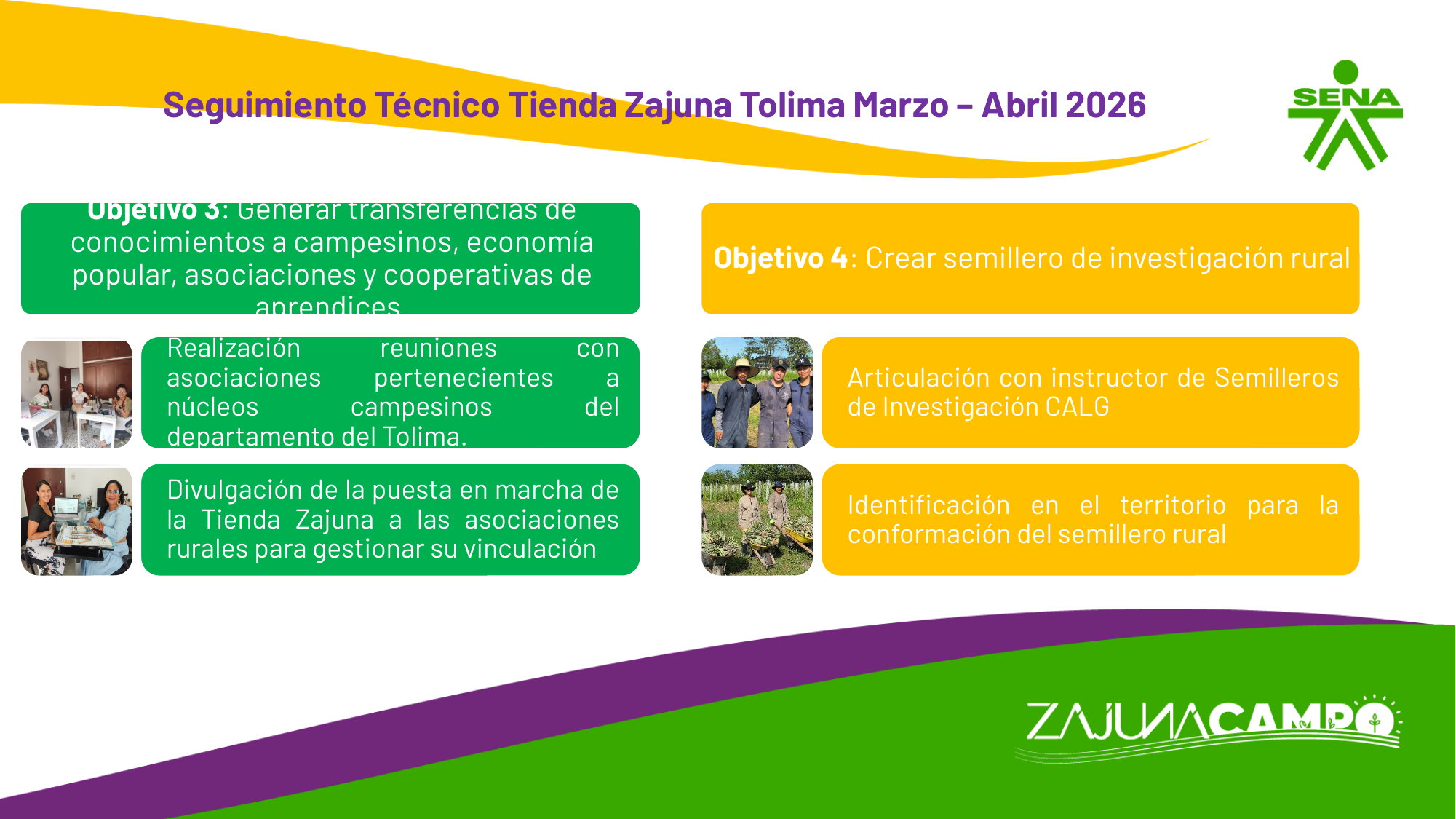

Seguimiento Técnico Tienda Zajuna Tolima Marzo – Abril 2026
Objetivo 3: Generar transferencias de conocimientos a campesinos, economía popular, asociaciones y cooperativas de aprendices.
Realización reuniones con asociaciones pertenecientes a núcleos campesinos del departamento del Tolima.
Divulgación de la puesta en marcha de la Tienda Zajuna a las asociaciones rurales para gestionar su vinculación
Objetivo 4: Crear semillero de investigación rural
Articulación con instructor de Semilleros de Investigación CALG
Identificación en el territorio para la conformación del semillero rural